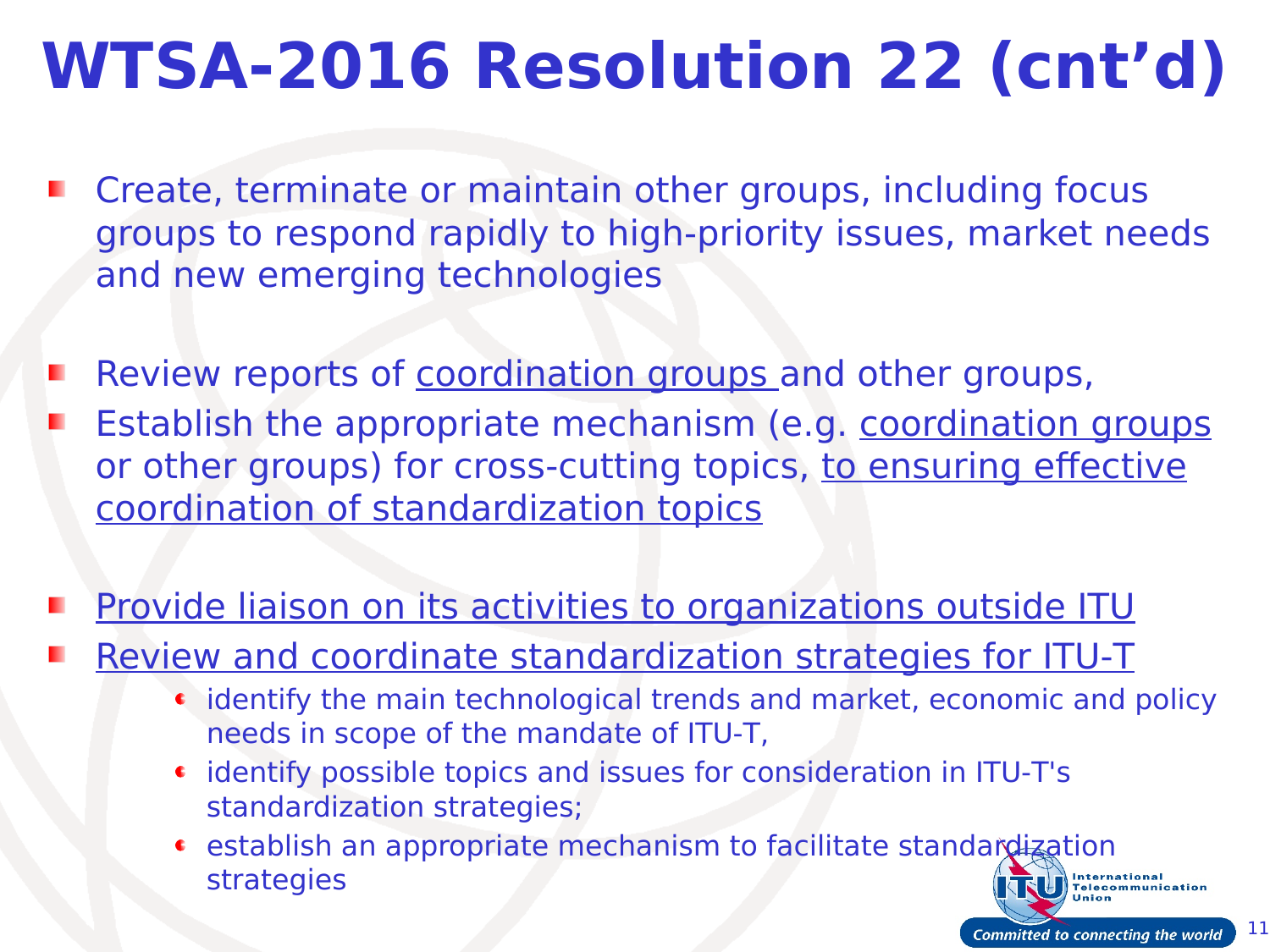

# WTSA-2016 Resolution 22 (cnt’d)
Create, terminate or maintain other groups, including focus groups to respond rapidly to high-priority issues, market needs and new emerging technologies

Review reports of coordination groups and other groups,
Establish the appropriate mechanism (e.g. coordination groups or other groups) for cross-cutting topics, to ensuring effective coordination of standardization topics

Provide liaison on its activities to organizations outside ITU
Review and coordinate standardization strategies for ITU‑T
identify the main technological trends and market, economic and policy needs in scope of the mandate of ITU‑T,
identify possible topics and issues for consideration in ITU‑T's standardization strategies;
establish an appropriate mechanism to facilitate standardization strategies
11